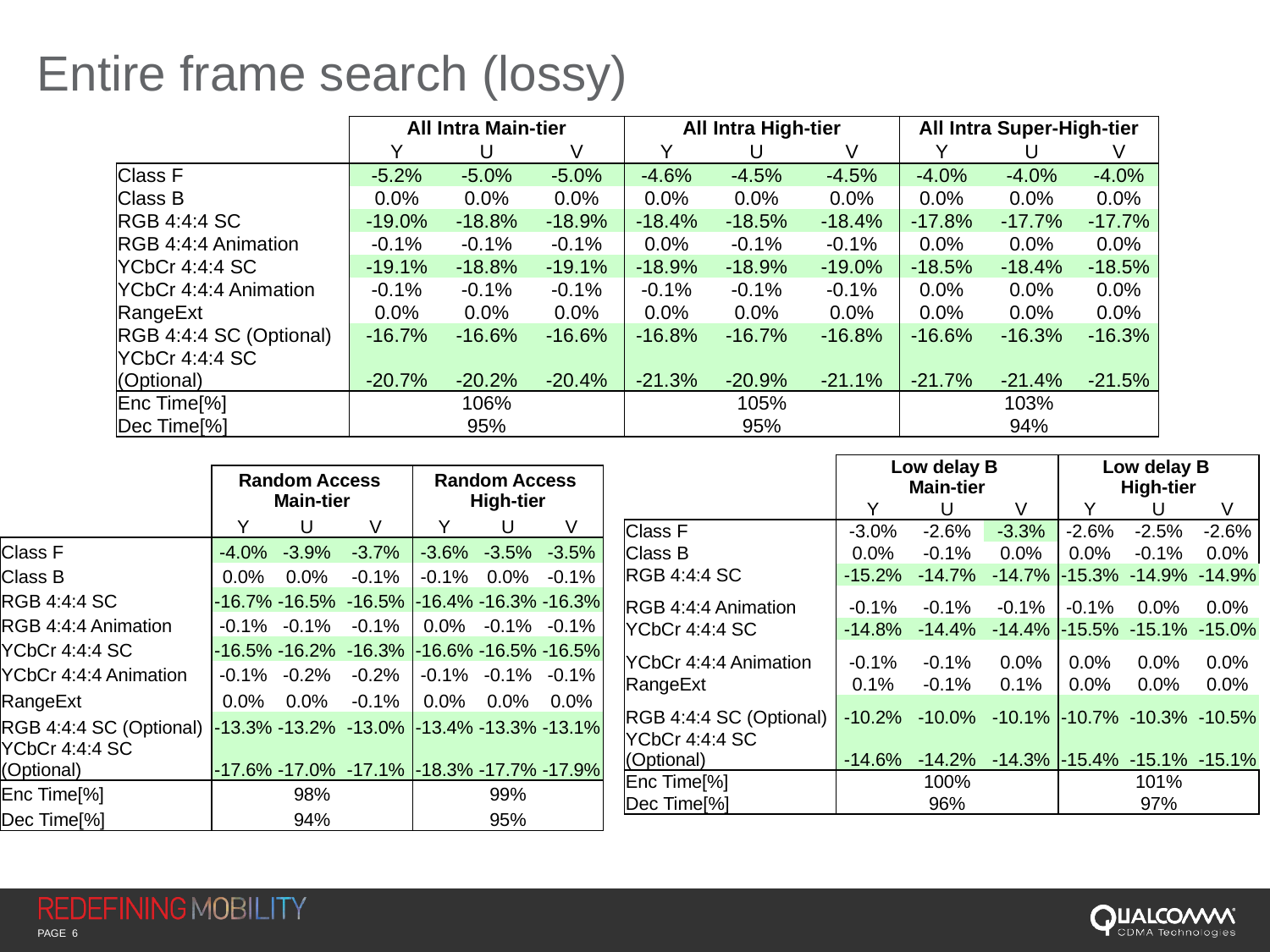

# Entire frame search (lossy)
|  | All Intra Main-tier |  |  | All Intra High-tier |  |  | All Intra Super-High-tier |  |  |
| --- | --- | --- | --- | --- | --- | --- | --- | --- | --- |
|  | Y | U | V | Y | U | V | Y | U | V |
| Class F | -5.2% | -5.0% | -5.0% | -4.6% | -4.5% | -4.5% | -4.0% | -4.0% | -4.0% |
| Class B | 0.0% | 0.0% | 0.0% | 0.0% | 0.0% | 0.0% | 0.0% | 0.0% | 0.0% |
| RGB 4:4:4 SC | -19.0% | -18.8% | -18.9% | -18.4% | -18.5% | -18.4% | -17.8% | -17.7% | -17.7% |
| RGB 4:4:4 Animation | -0.1% | -0.1% | -0.1% | 0.0% | -0.1% | -0.1% | 0.0% | 0.0% | 0.0% |
| YCbCr 4:4:4 SC | -19.1% | -18.8% | -19.1% | -18.9% | -18.9% | -19.0% | -18.5% | -18.4% | -18.5% |
| YCbCr 4:4:4 Animation | -0.1% | -0.1% | -0.1% | -0.1% | -0.1% | -0.1% | 0.0% | 0.0% | 0.0% |
| RangeExt | 0.0% | 0.0% | 0.0% | 0.0% | 0.0% | 0.0% | 0.0% | 0.0% | 0.0% |
| RGB 4:4:4 SC (Optional) | -16.7% | -16.6% | -16.6% | -16.8% | -16.7% | -16.8% | -16.6% | -16.3% | -16.3% |
| YCbCr 4:4:4 SC (Optional) | -20.7% | -20.2% | -20.4% | -21.3% | -20.9% | -21.1% | -21.7% | -21.4% | -21.5% |
| Enc Time[%] | 106% |  |  | 105% |  |  | 103% |  |  |
| Dec Time[%] | 95% |  |  | 95% |  |  | 94% |  |  |
|  | Low delay B Main-tier |  |  | Low delay B High-tier |  |  |
| --- | --- | --- | --- | --- | --- | --- |
|  | Y | U | V | Y | U | V |
| Class F | -3.0% | -2.6% | -3.3% | -2.6% | -2.5% | -2.6% |
| Class B | 0.0% | -0.1% | 0.0% | 0.0% | -0.1% | 0.0% |
| RGB 4:4:4 SC | -15.2% | -14.7% | -14.7% | -15.3% | -14.9% | -14.9% |
| RGB 4:4:4 Animation | -0.1% | -0.1% | -0.1% | -0.1% | 0.0% | 0.0% |
| YCbCr 4:4:4 SC | -14.8% | -14.4% | -14.4% | -15.5% | -15.1% | -15.0% |
| YCbCr 4:4:4 Animation | -0.1% | -0.1% | 0.0% | 0.0% | 0.0% | 0.0% |
| RangeExt | 0.1% | -0.1% | 0.1% | 0.0% | 0.0% | 0.0% |
| RGB 4:4:4 SC (Optional) | -10.2% | -10.0% | -10.1% | -10.7% | -10.3% | -10.5% |
| YCbCr 4:4:4 SC (Optional) | -14.6% | -14.2% | -14.3% | -15.4% | -15.1% | -15.1% |
| Enc Time[%] | 100% |  |  | 101% |  |  |
| Dec Time[%] | 96% |  |  | 97% |  |  |
|  | Random Access Main-tier |  |  | Random Access High-tier |  |  |
| --- | --- | --- | --- | --- | --- | --- |
|  | Y | U | V | Y | U | V |
| Class F | -4.0% | -3.9% | -3.7% | -3.6% | -3.5% | -3.5% |
| Class B | 0.0% | 0.0% | -0.1% | -0.1% | 0.0% | -0.1% |
| RGB 4:4:4 SC | -16.7% | -16.5% | -16.5% | -16.4% | -16.3% | -16.3% |
| RGB 4:4:4 Animation | -0.1% | -0.1% | -0.1% | 0.0% | -0.1% | -0.1% |
| YCbCr 4:4:4 SC | -16.5% | -16.2% | -16.3% | -16.6% | -16.5% | -16.5% |
| YCbCr 4:4:4 Animation | -0.1% | -0.2% | -0.2% | -0.1% | -0.1% | -0.1% |
| RangeExt | 0.0% | 0.0% | -0.1% | 0.0% | 0.0% | 0.0% |
| RGB 4:4:4 SC (Optional) | -13.3% | -13.2% | -13.0% | -13.4% | -13.3% | -13.1% |
| YCbCr 4:4:4 SC (Optional) | -17.6% | -17.0% | -17.1% | -18.3% | -17.7% | -17.9% |
| Enc Time[%] | 98% |  |  | 99% |  |  |
| Dec Time[%] | 94% |  |  | 95% |  |  |